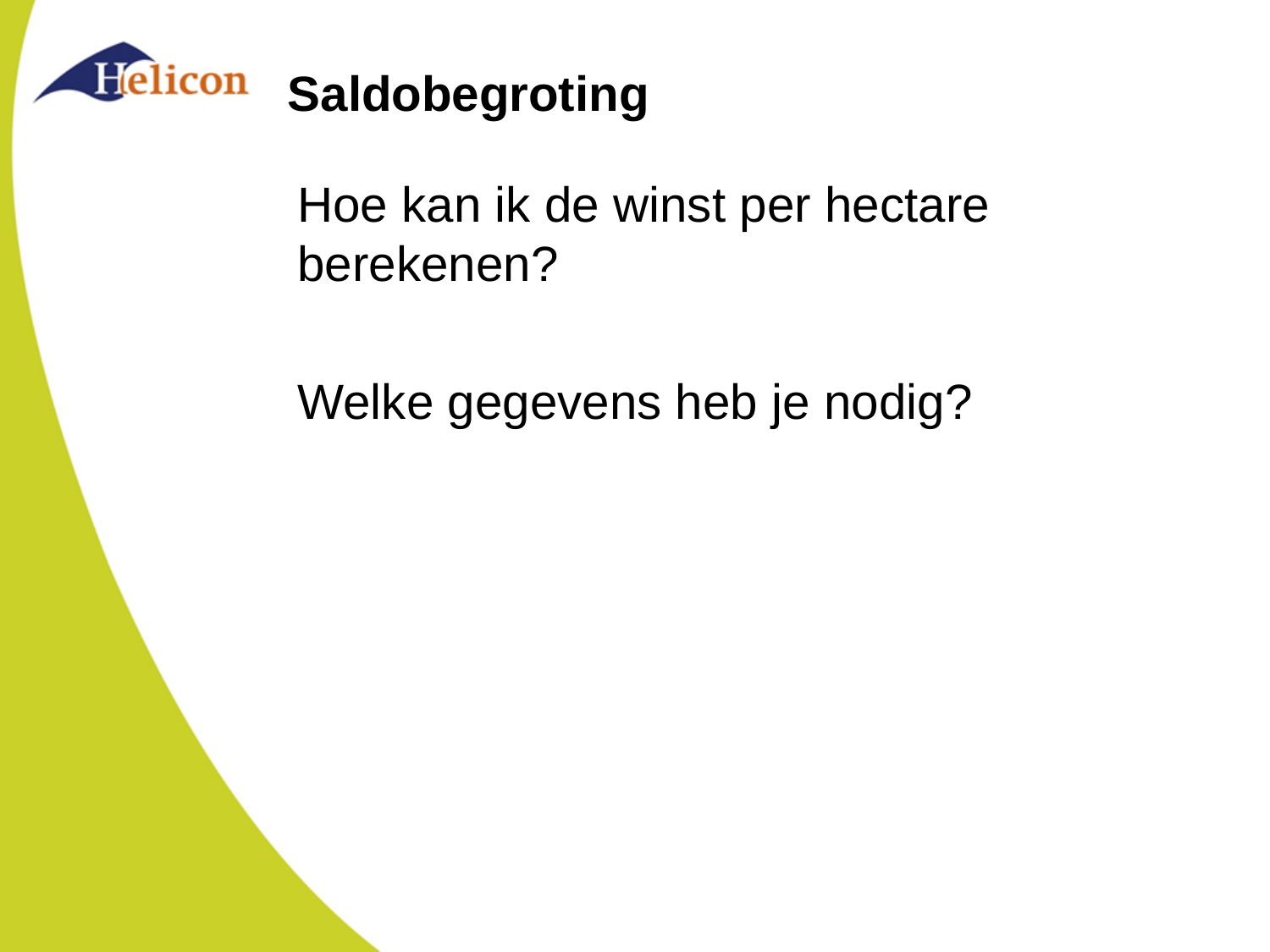

# Saldobegroting
Hoe kan ik de winst per hectare berekenen?

Welke gegevens heb je nodig?